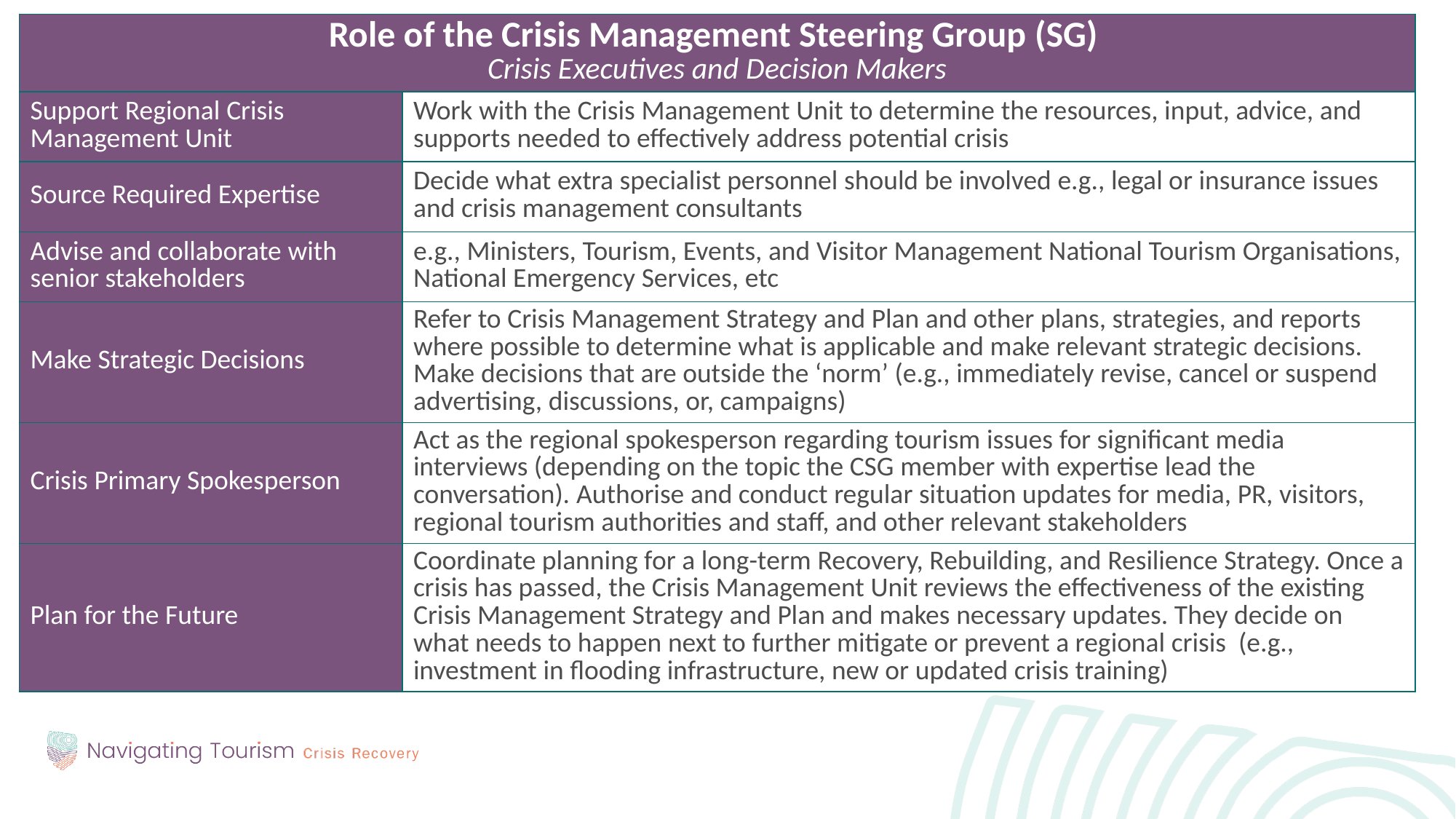

| Role of the Crisis Management Steering Group (SG) Crisis Executives and Decision Makers |  |
| --- | --- |
| Support Regional Crisis Management Unit | Work with the Crisis Management Unit to determine the resources, input, advice, and supports needed to effectively address potential crisis |
| Source Required Expertise | Decide what extra specialist personnel should be involved e.g., legal or insurance issues and crisis management consultants |
| Advise and collaborate with senior stakeholders | e.g., Ministers, Tourism, Events, and Visitor Management National Tourism Organisations, National Emergency Services, etc |
| Make Strategic Decisions | Refer to Crisis Management Strategy and Plan and other plans, strategies, and reports where possible to determine what is applicable and make relevant strategic decisions. Make decisions that are outside the ‘norm’ (e.g., immediately revise, cancel or suspend advertising, discussions, or, campaigns) |
| Crisis Primary Spokesperson | Act as the regional spokesperson regarding tourism issues for significant media interviews (depending on the topic the CSG member with expertise lead the conversation). Authorise and conduct regular situation updates for media, PR, visitors, regional tourism authorities and staff, and other relevant stakeholders |
| Plan for the Future | Coordinate planning for a long-term Recovery, Rebuilding, and Resilience Strategy. Once a crisis has passed, the Crisis Management Unit reviews the effectiveness of the existing Crisis Management Strategy and Plan and makes necessary updates. They decide on what needs to happen next to further mitigate or prevent a regional crisis (e.g., investment in flooding infrastructure, new or updated crisis training) |